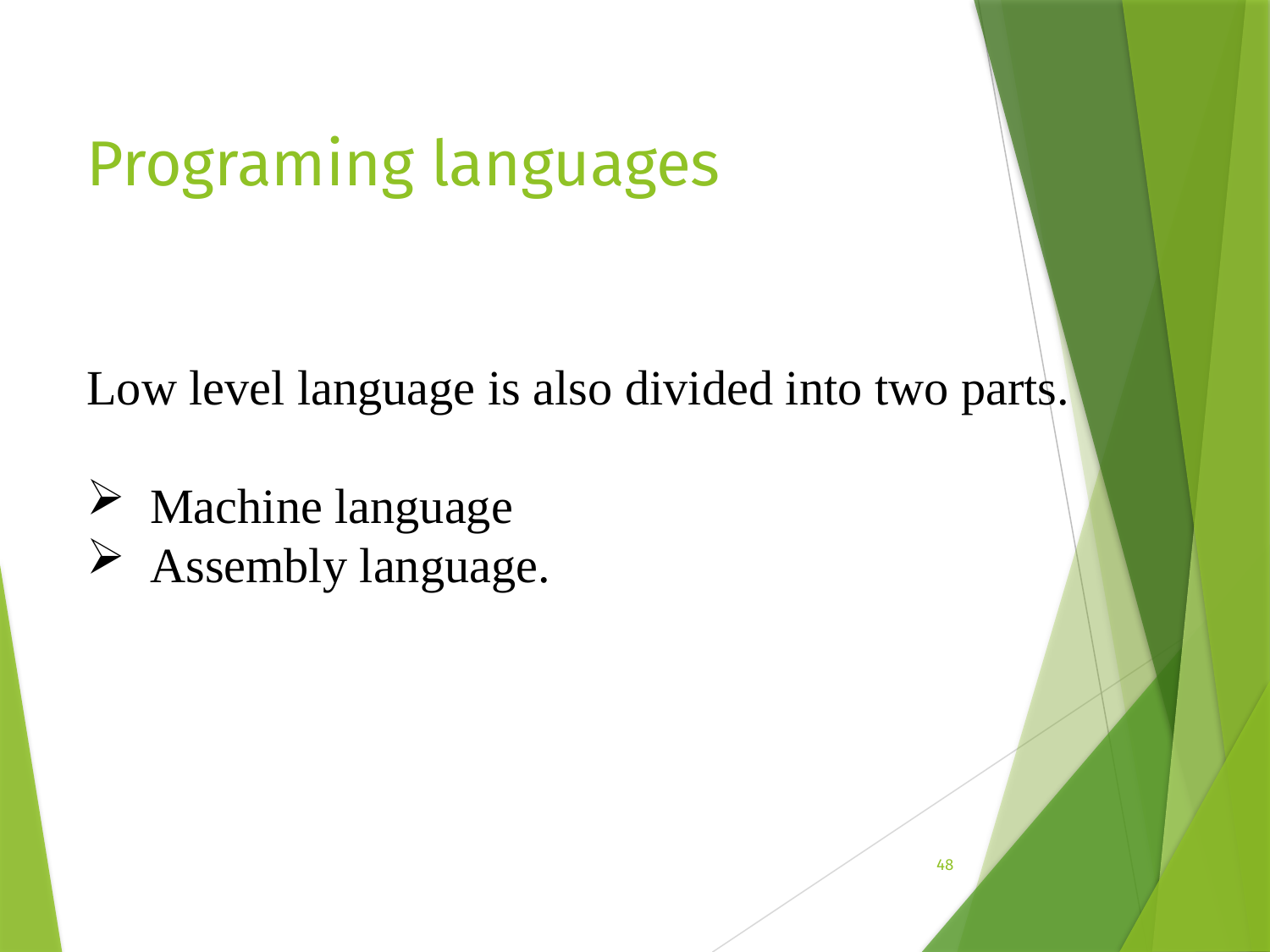

# Programing languages
Low level language is also divided into two parts.

Machine language
Assembly language.
48